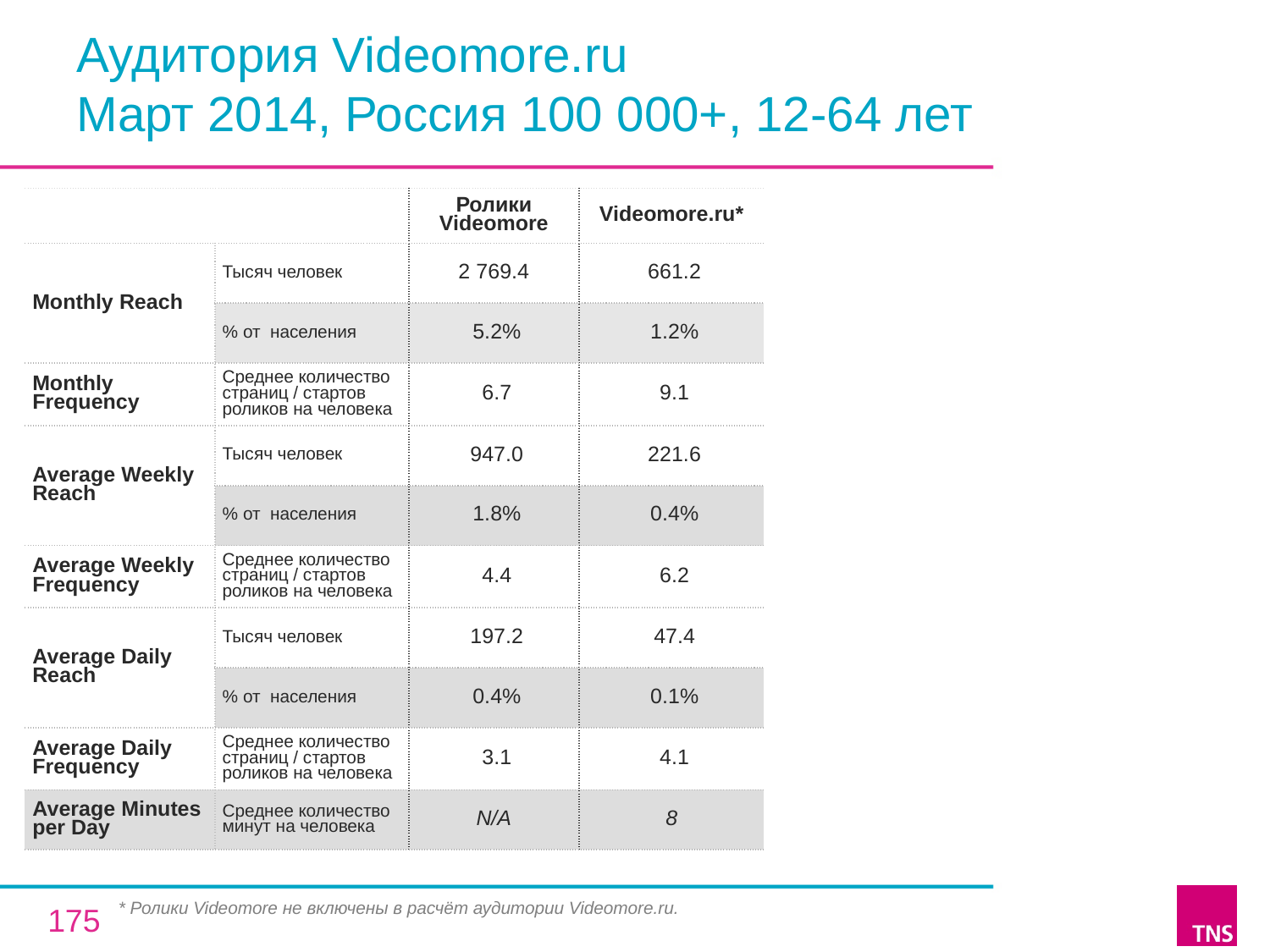

# Аудитория Videomore.ru Март 2014, Россия 100 000+, 12-64 лет
|  |  | Ролики Videomore | Videomore.ru\* |
| --- | --- | --- | --- |
| Monthly Reach | Тысяч человек | 2 769.4 | 661.2 |
|  | % от населения | 5.2% | 1.2% |
| Monthly Frequency | Среднее количество страниц / стартов роликов на человека | 6.7 | 9.1 |
| Average Weekly Reach | Тысяч человек | 947.0 | 221.6 |
|  | % от населения | 1.8% | 0.4% |
| Average Weekly Frequency | Среднее количество страниц / стартов роликов на человека | 4.4 | 6.2 |
| Average Daily Reach | Тысяч человек | 197.2 | 47.4 |
|  | % от населения | 0.4% | 0.1% |
| Average Daily Frequency | Среднее количество страниц / стартов роликов на человека | 3.1 | 4.1 |
| Average Minutes per Day | Среднее количество минут на человека | N/A | 8 |
* Ролики Videomore не включены в расчёт аудитории Videomore.ru.
175